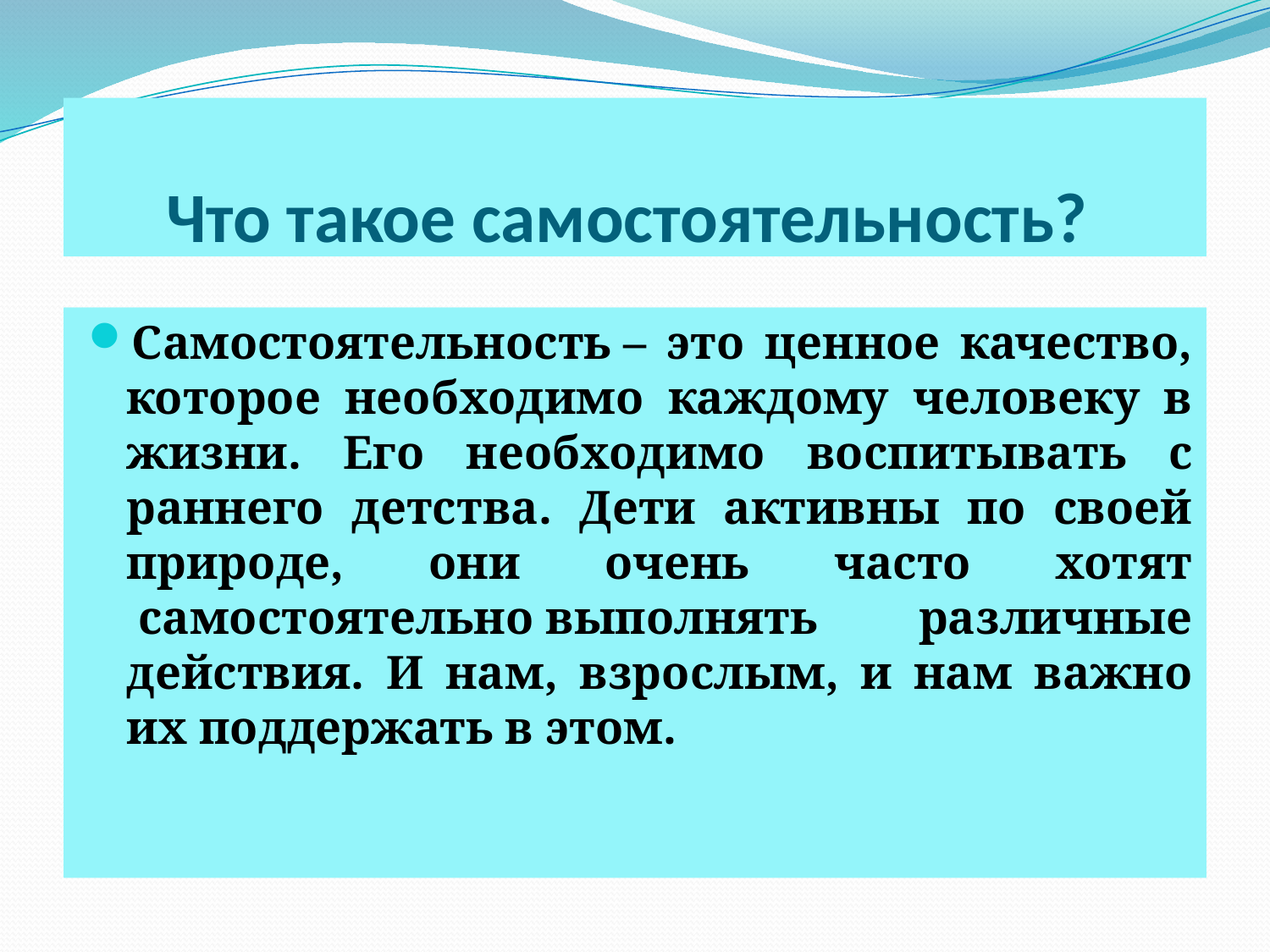

# Что такое самостоятельность?
Самостоятельность – это ценное качество, которое необходимо каждому человеку в жизни. Его необходимо воспитывать с раннего детства. Дети активны по своей природе, они очень часто хотят  самостоятельно выполнять различные действия. И нам, взрослым, и нам важно их поддержать в этом.